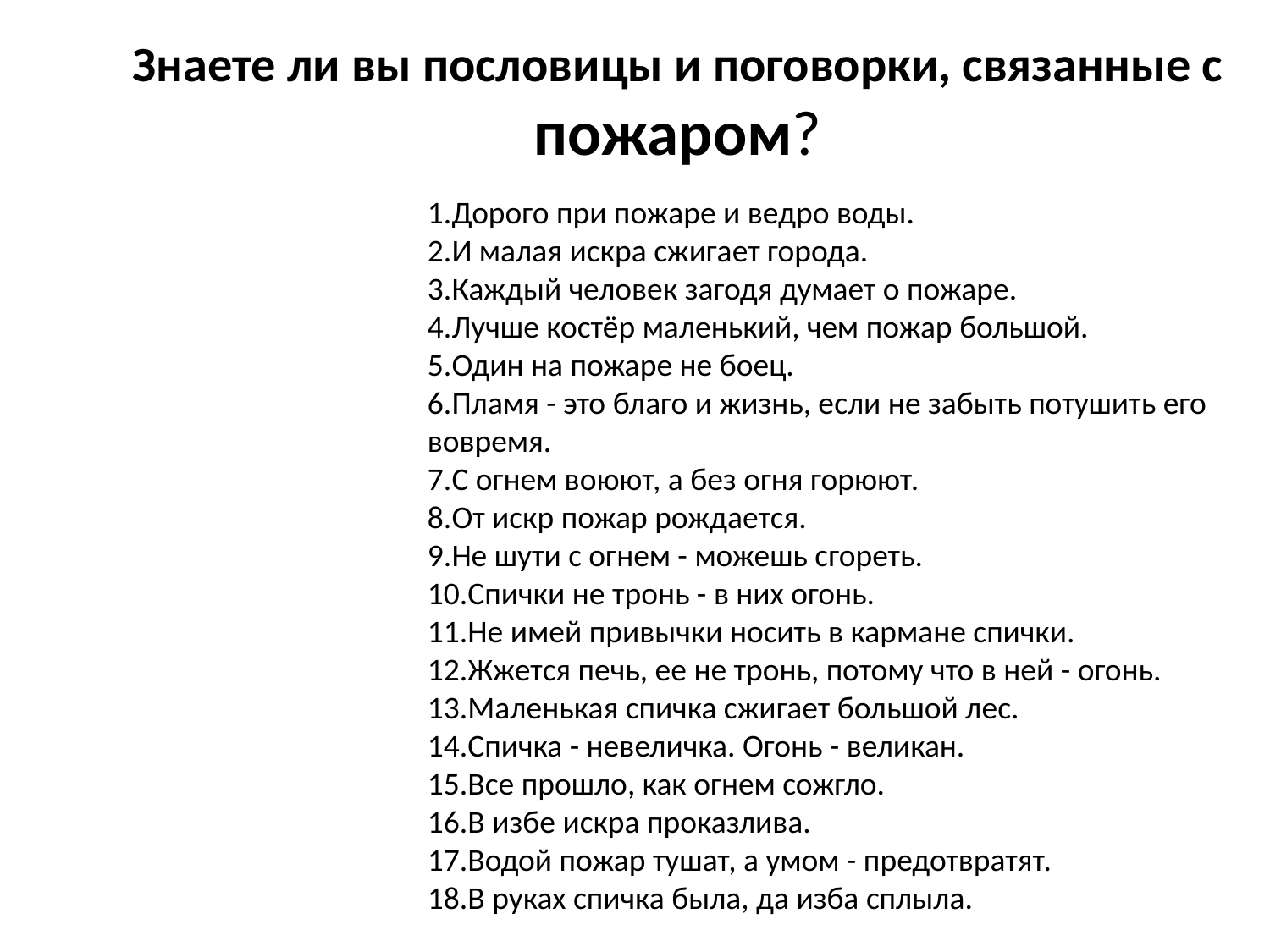

Знаете ли вы пословицы и поговорки, связанные с пожаром?
1.Дорого при пожаре и ведро воды.
2.И малая искра сжигает города.
3.Каждый человек загодя думает о пожаре.
4.Лучше костёр маленький, чем пожар большой.
5.Один на пожаре не боец.
6.Пламя - это благо и жизнь, если не забыть потушить его вовремя.
7.С огнем воюют, а без огня горюют.
8.От искр пожар рождается.
9.Не шути с огнем - можешь сгореть.
10.Спички не тронь - в них огонь.
11.Не имей привычки носить в кармане спички.
12.Жжется печь, ее не тронь, потому что в ней - огонь.
13.Маленькая спичка сжигает большой лес.
14.Спичка - невеличка. Огонь - великан.
15.Все прошло, как огнем сожгло.
16.В избе искра проказлива.
17.Водой пожар тушат, а умом - предотвратят.
18.В руках спичка была, да изба сплыла.